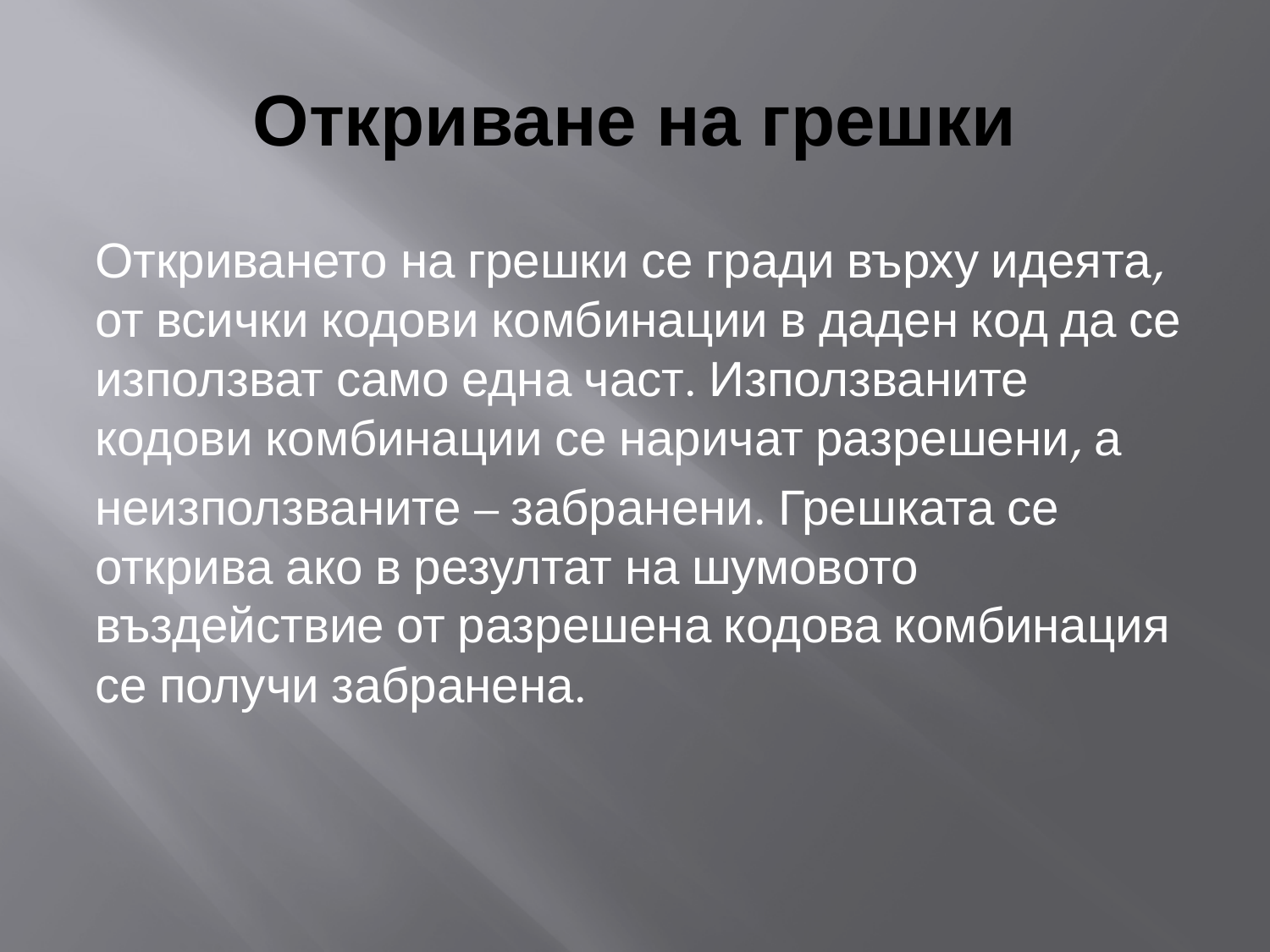

# Откриване на грешки
Откриването на грешки се гради върху идеята, от всички кодови комбинации в даден код да се използват само една част. Използваните кодови комбинации се наричат разрешени, а
неизползваните – забранени. Грешката се открива ако в резултат на шумовото въздействие от разрешена кодова комбинация се получи забранена.